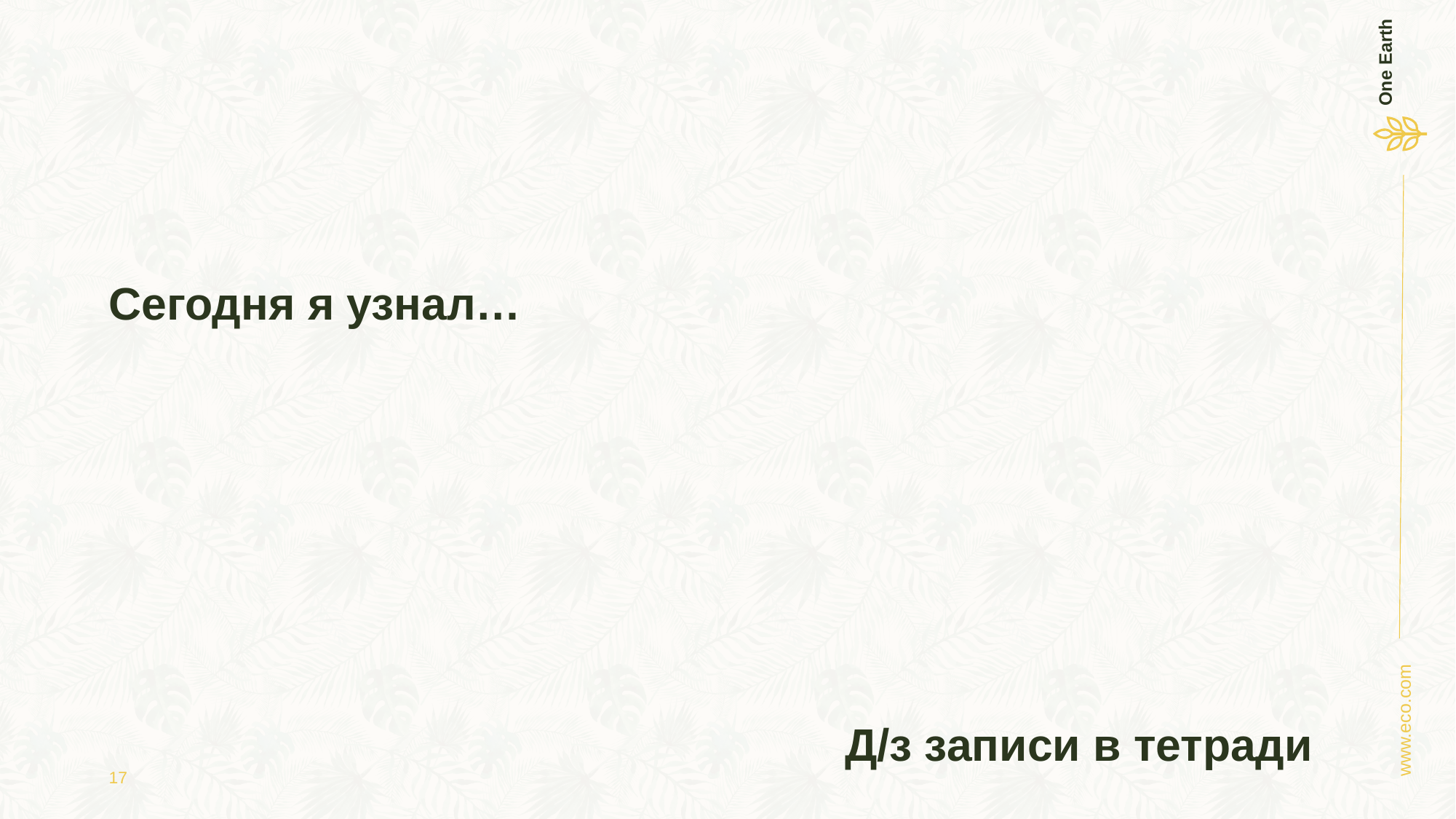

# Сегодня я узнал…
Д/з записи в тетради
17